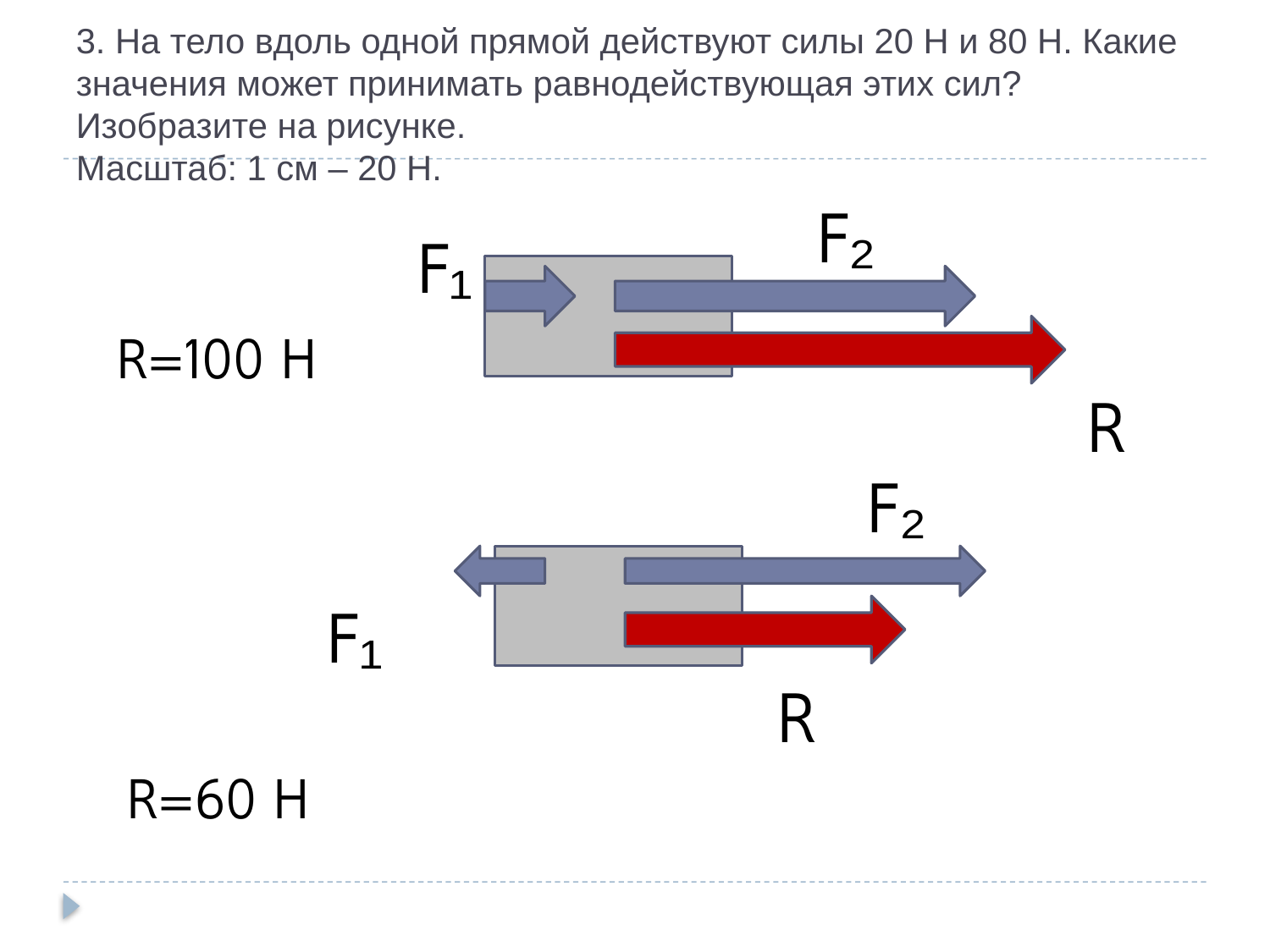

# 3. На тело вдоль одной прямой действуют силы 20 Н и 80 Н. Какие значения может принимать равнодействующая этих сил? Изобразите на рисунке. Масштаб: 1 см – 20 Н.

F₂
F₁

R=100 H

R
F₂

F₁

R
R=60 H